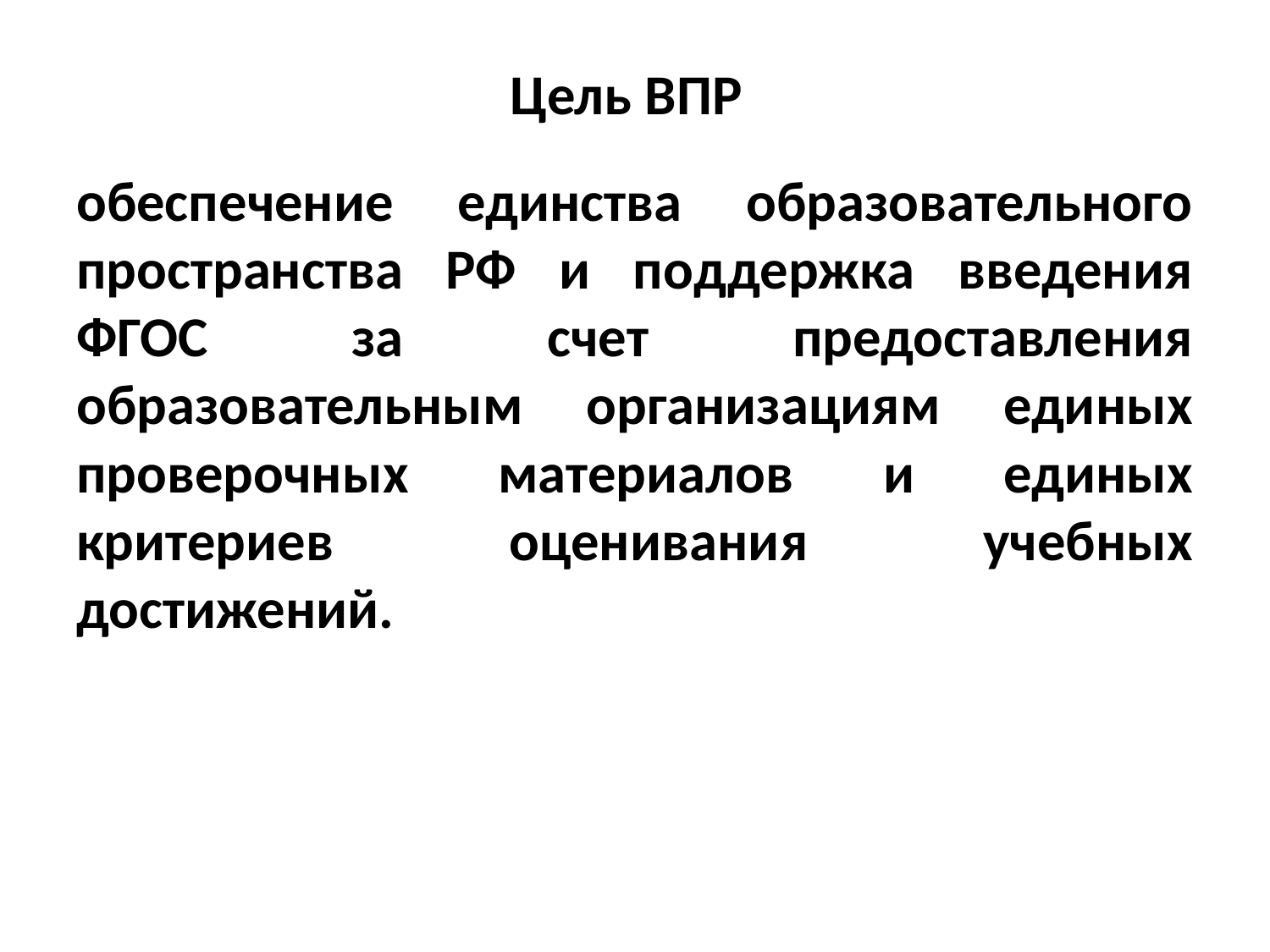

# Цель ВПР
обеспечение единства образовательного пространства РФ и поддержка введения ФГОС за счет предоставления образовательным организациям единых проверочных материалов и единых критериев оценивания учебных достижений.